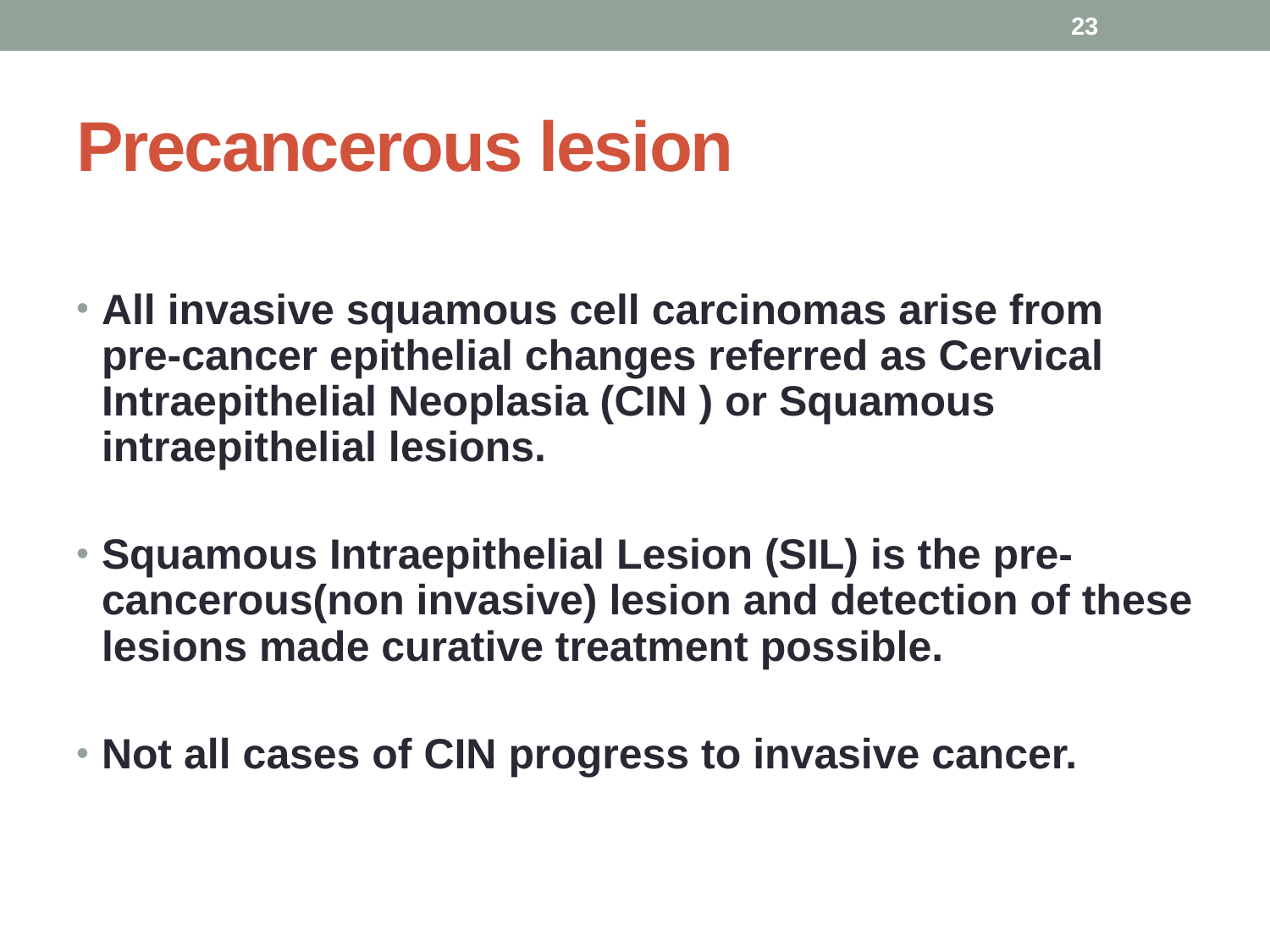

23
# Precancerous lesion

All invasive squamous cell carcinomas arise from pre-cancer epithelial changes referred as Cervical Intraepithelial Neoplasia (CIN ) or Squamous intraepithelial lesions.

Squamous Intraepithelial Lesion (SIL) is the pre-cancerous(non invasive) lesion and detection of these lesions made curative treatment possible.

Not all cases of CIN progress to invasive cancer.